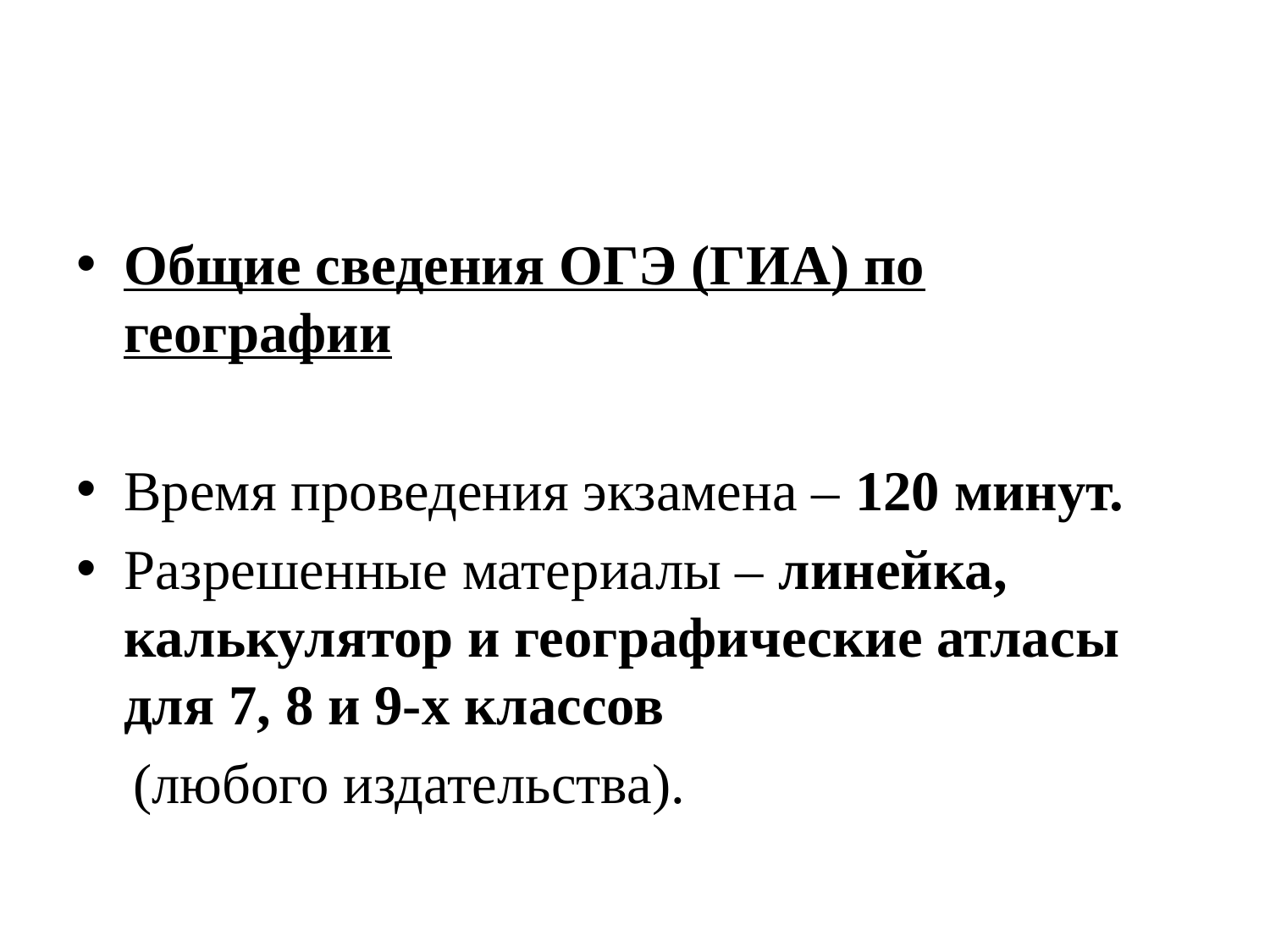

#
Общие сведения ОГЭ (ГИА) по географии

Время проведения экзамена – 120 минут.
Разрешенные материалы – линейка, калькулятор и географические атласы для 7, 8 и 9-х классов
    (любого издательства).